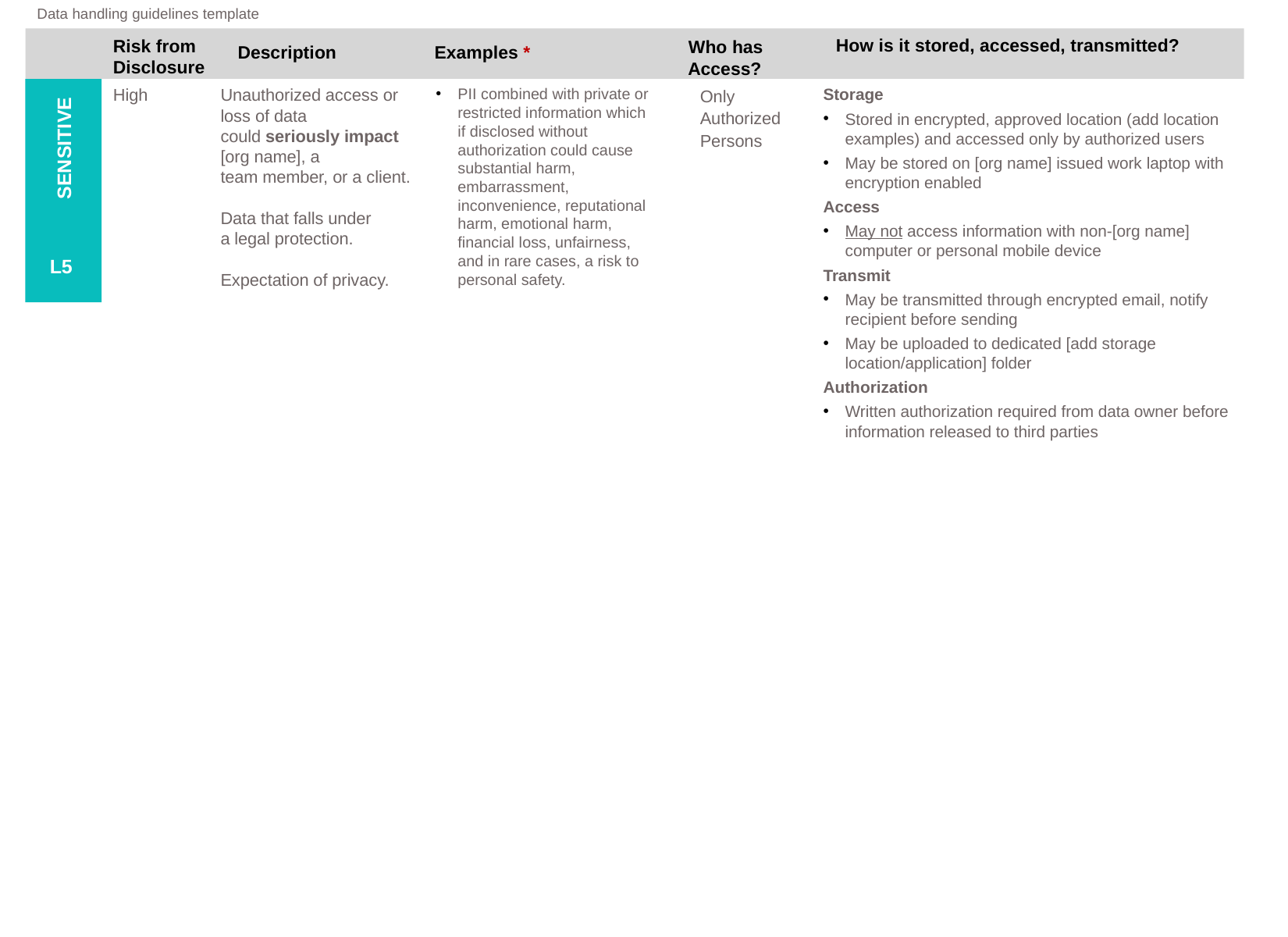

Data handling guidelines template
 Who has
 Access?
How is it stored, accessed, transmitted?

Risk from Disclosure
Examples *
Description
Storage
Stored in encrypted, approved location (add location examples) and accessed only by authorized users
May be stored on [org name] issued work laptop with encryption enabled
Access
May not access information with non-[org name] computer or personal mobile device
Transmit
May be transmitted through encrypted email, notify recipient before sending
May be uploaded to dedicated [add storage location/application] folder
Authorization
Written authorization required from data owner before information released to third parties

PII combined with private or restricted information which if disclosed without authorization could cause substantial harm, embarrassment, inconvenience, reputational harm, emotional harm, financial loss, unfairness, and in rare cases, a risk to personal safety.

Unauthorized access or loss of data could seriously impact [org name], a team member, or a client. 
Data that falls under a legal protection.

Expectation of privacy.

High

Only
Authorized
Persons
SENSITIVE
 CONFIDENTIAL
L5